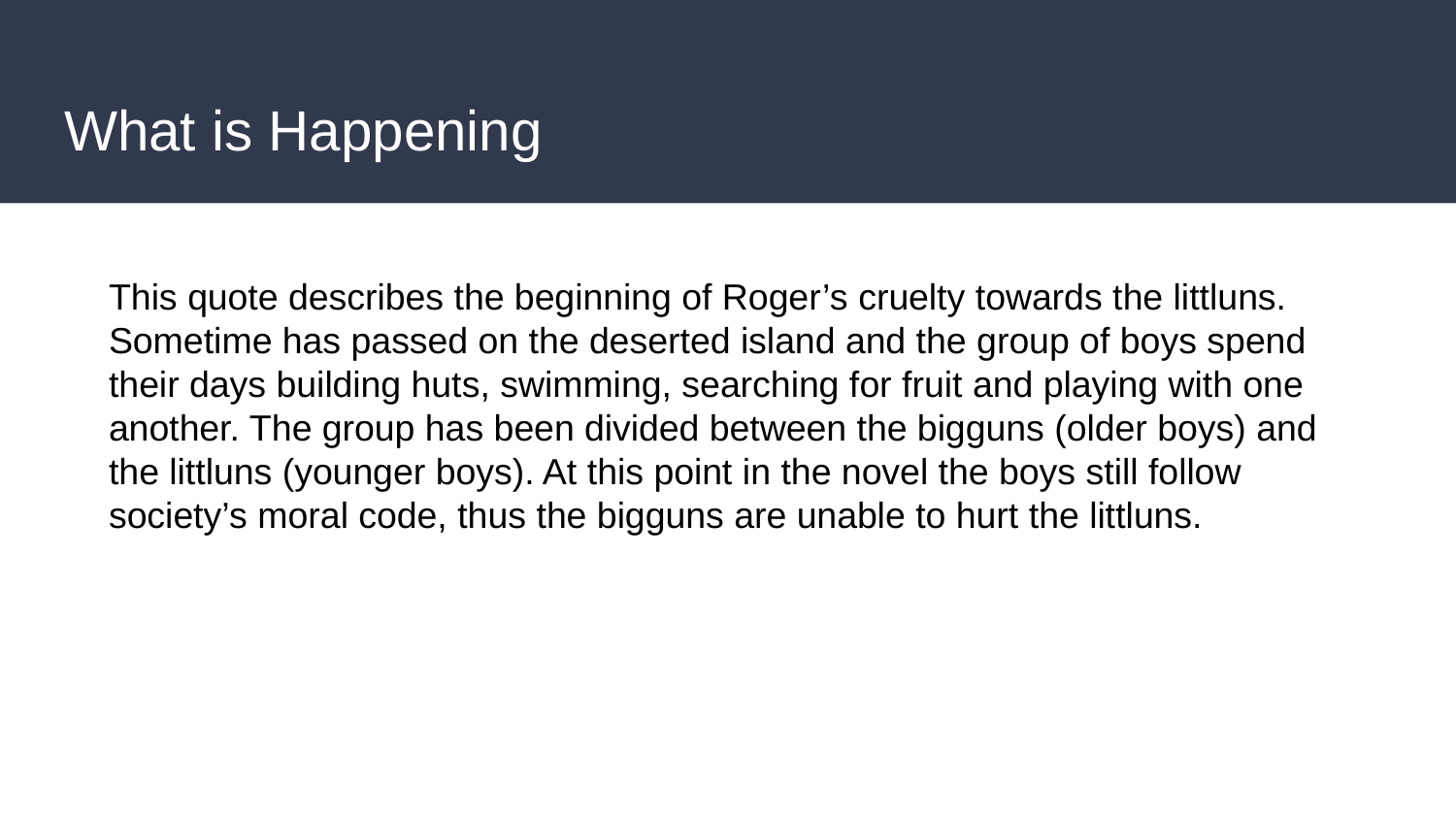

# What is Happening
This quote describes the beginning of Roger’s cruelty towards the littluns. Sometime has passed on the deserted island and the group of boys spend their days building huts, swimming, searching for fruit and playing with one another. The group has been divided between the bigguns (older boys) and the littluns (younger boys). At this point in the novel the boys still follow society’s moral code, thus the bigguns are unable to hurt the littluns.